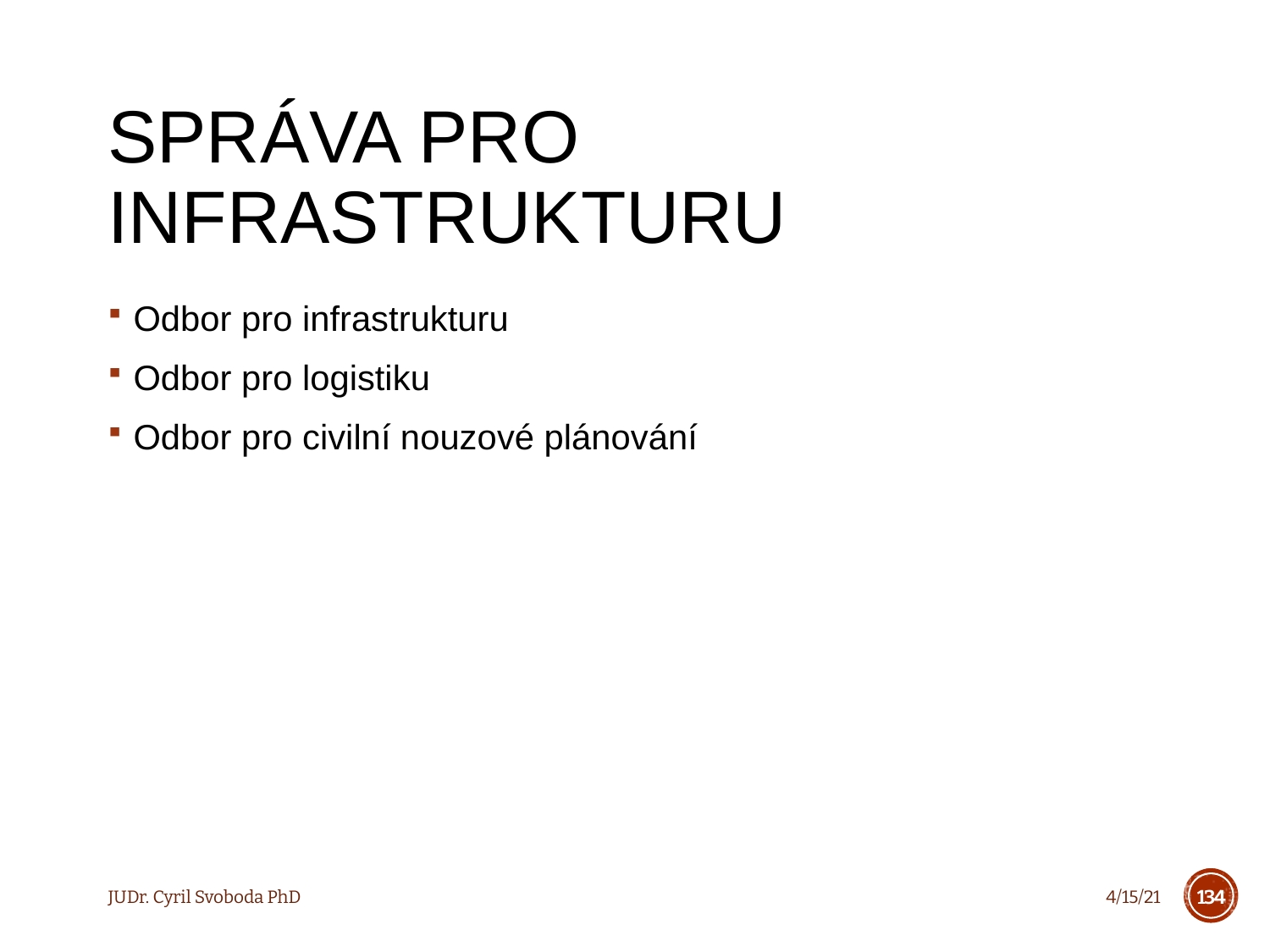

# Správa pro infrastrukturu
Odbor pro infrastrukturu
Odbor pro logistiku
Odbor pro civilní nouzové plánování
JUDr. Cyril Svoboda PhD
4/15/21
134